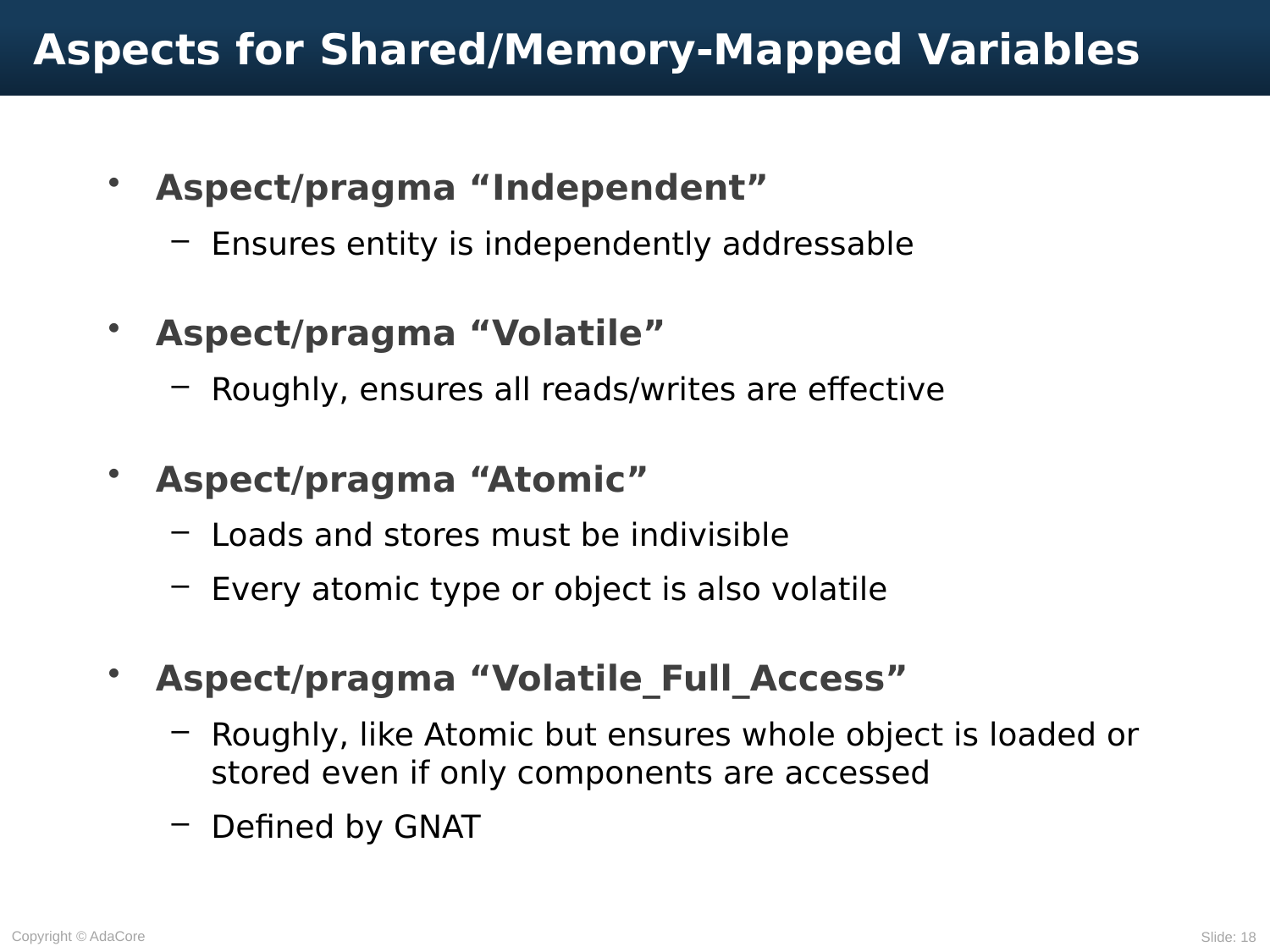

# Aspects for Shared/Memory-Mapped Variables
Aspect/pragma “Independent”
Ensures entity is independently addressable
Aspect/pragma “Volatile”
Roughly, ensures all reads/writes are effective
Aspect/pragma “Atomic”
Loads and stores must be indivisible
Every atomic type or object is also volatile
Aspect/pragma “Volatile_Full_Access”
Roughly, like Atomic but ensures whole object is loaded or stored even if only components are accessed
Defined by GNAT